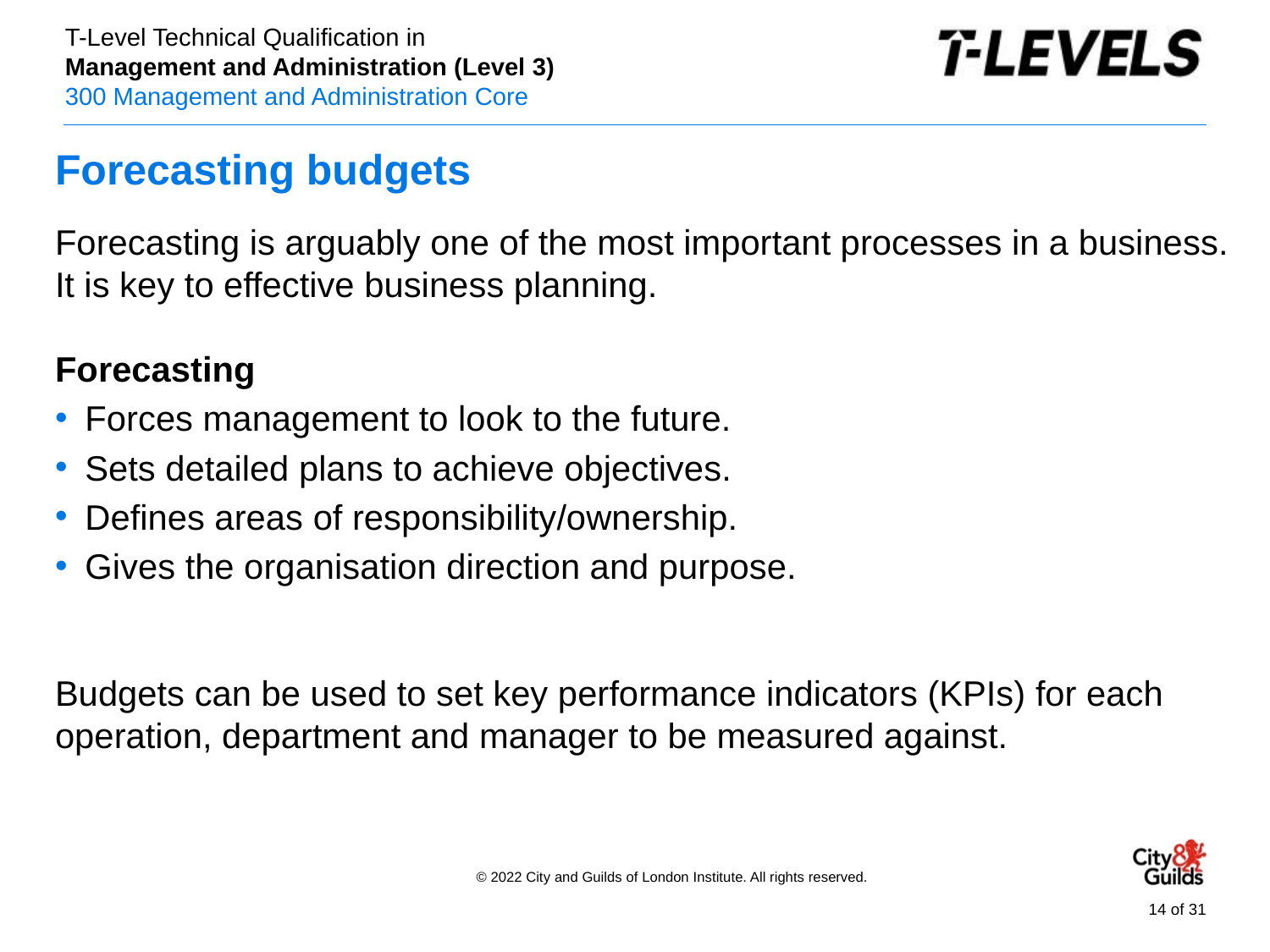

# Forecasting budgets
Forecasting is arguably one of the most important processes in a business. It is key to effective business planning.

Forecasting
Forces management to look to the future.
Sets detailed plans to achieve objectives.
Defines areas of responsibility/ownership.
Gives the organisation direction and purpose.

Budgets can be used to set key performance indicators (KPIs) for each operation, department and manager to be measured against.